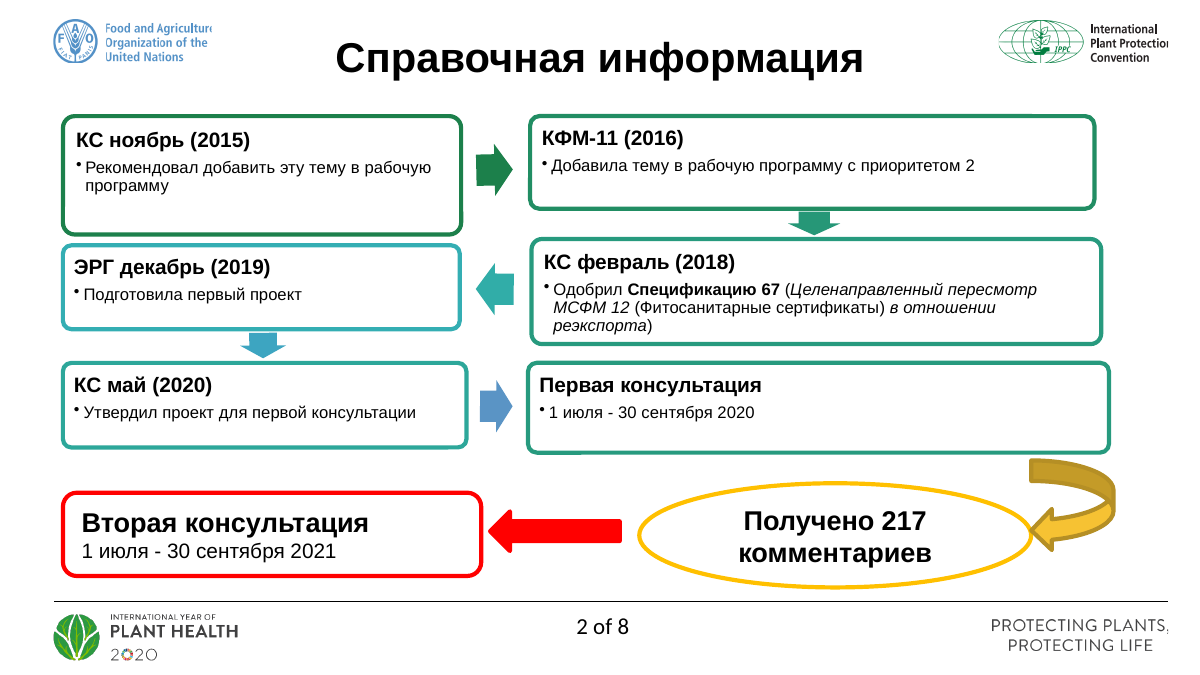

Справочная информация
КС ноябрь (2015)
Рекомендовал добавить эту тему в рабочую программу

КФМ-11 (2016)
Добавила тему в рабочую программу с приоритетом 2

КС февраль (2018)
Одобрил Спецификацию 67 (Целенаправленный пересмотр МСФМ 12 (Фитосанитарные сертификаты) в отношении реэкспорта)

ЭРГ декабрь (2019)
Подготовила первый проект

КС май (2020)
Утвердил проект для первой консультации

Первая консультация
1 июля - 30 сентября 2020

Получено 217 комментариев
Вторая консультация
1 июля - 30 сентября 2021

2 of 8